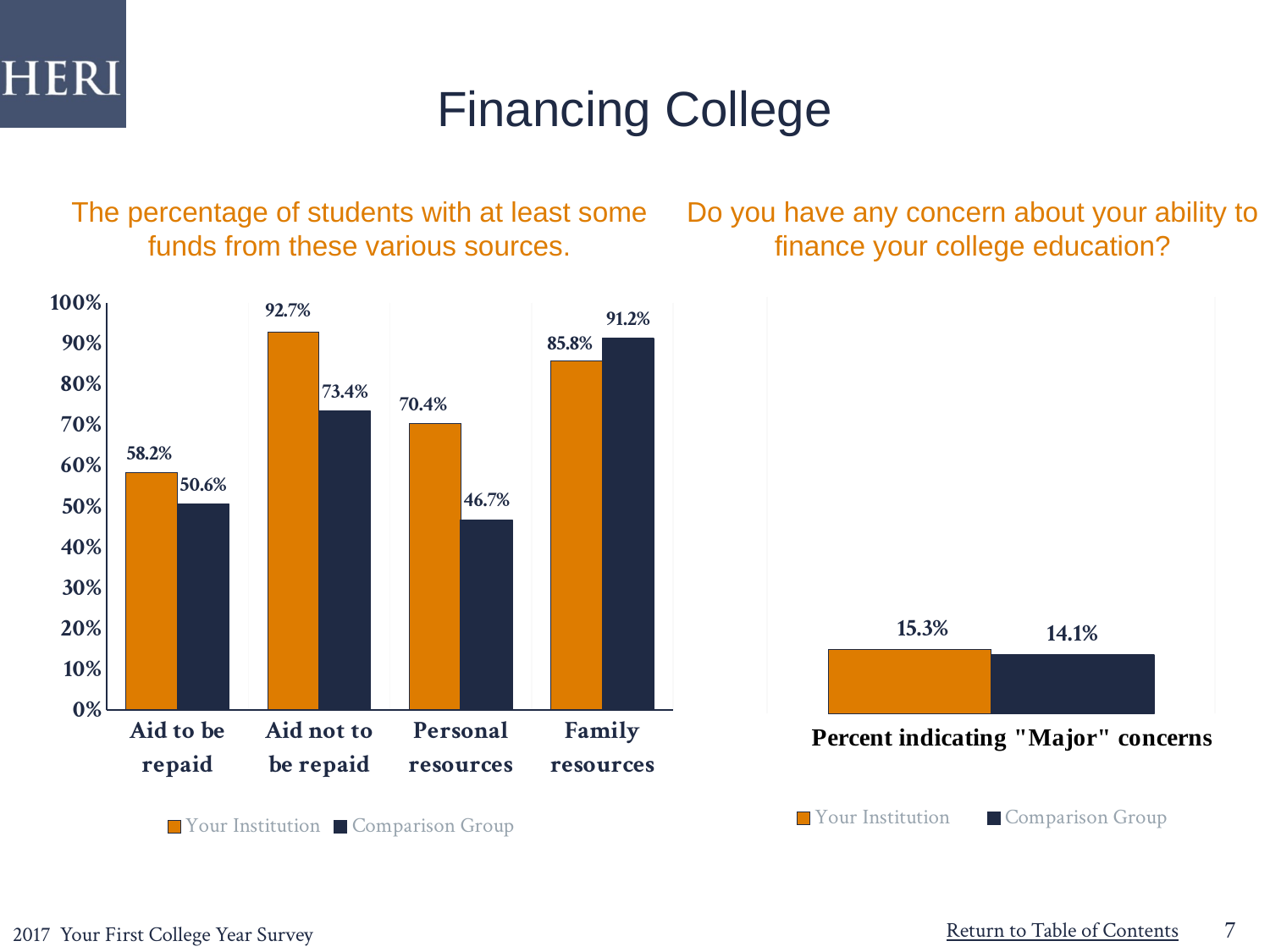

# Financing College
Do you have any concern about your ability to finance your college education?
The percentage of students with at least some funds from these various sources.

### Chart

| Category | Your Institution | Comparison Group |
|---|---|---|
| Percent indicating "Major" concerns | 0.153 | 0.141 |

### Chart

| Category | Your Institution | Comparison Group |
|---|---|---|
| Aid to be repaid | 0.5820000000000001 | 0.506 |
| Aid not to be repaid | 0.927 | 0.734 |
| Personal resources | 0.7040000000000001 | 0.467 |
| Family resources | 0.858 | 0.912 |
2017  Your First College Year Survey
7